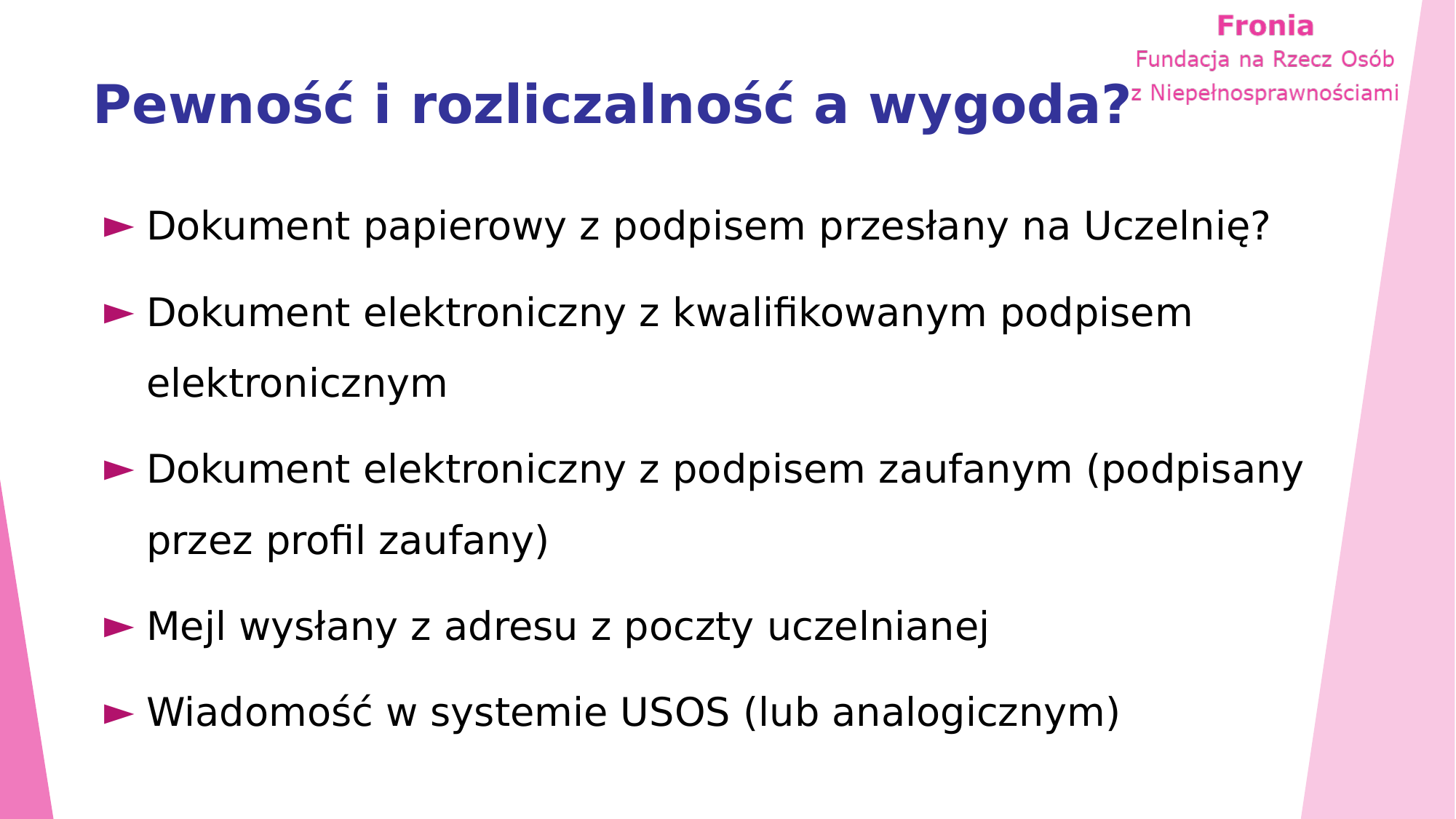

# Pewność i rozliczalność a wygoda?
Dokument papierowy z podpisem przesłany na Uczelnię?
Dokument elektroniczny z kwalifikowanym podpisem elektronicznym
Dokument elektroniczny z podpisem zaufanym (podpisany przez profil zaufany)
Mejl wysłany z adresu z poczty uczelnianej
Wiadomość w systemie USOS (lub analogicznym)